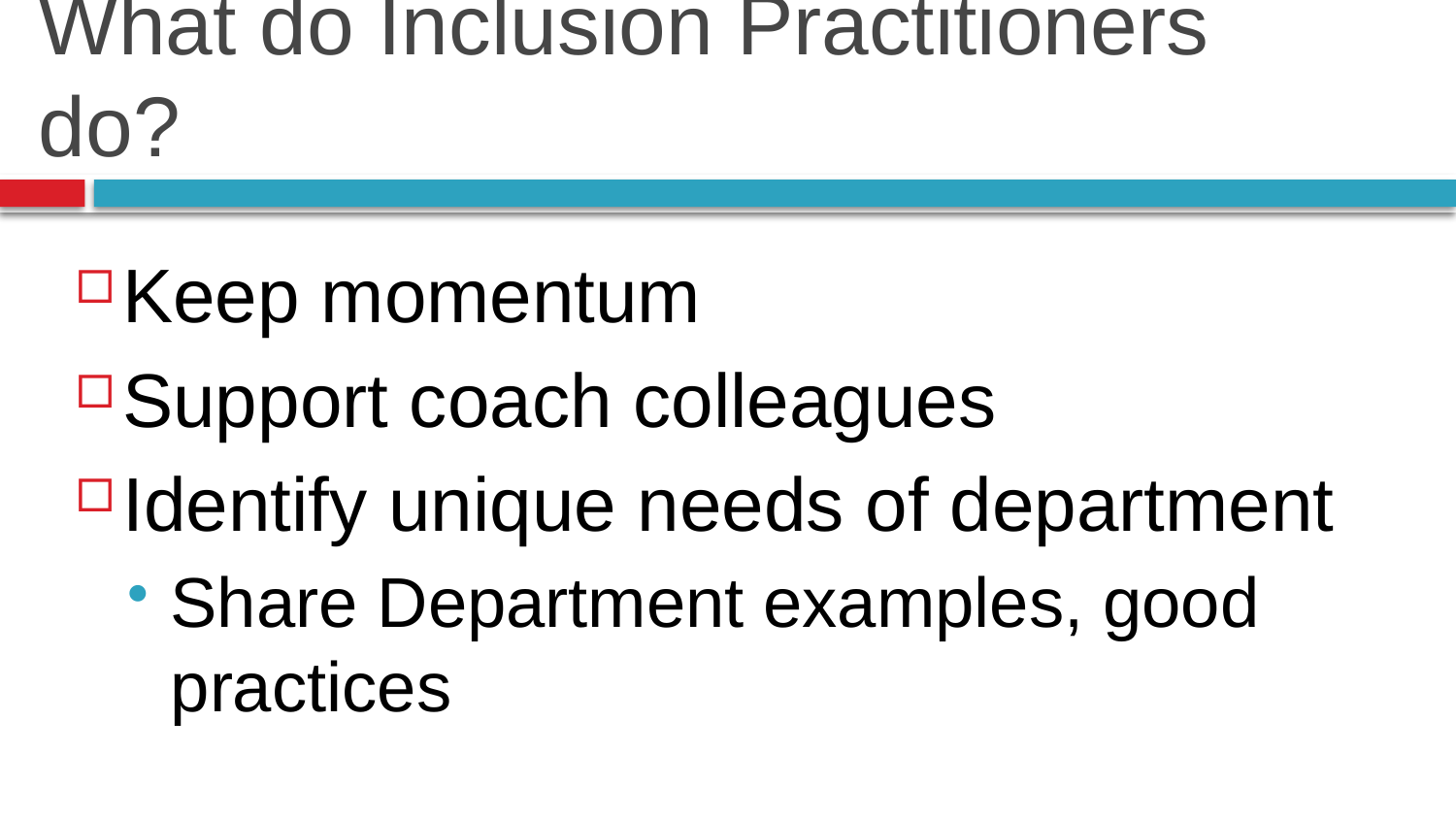

# What do Inclusion Practitioners do?
Keep momentum
Support coach colleagues
Identify unique needs of department
Share Department examples, good practices